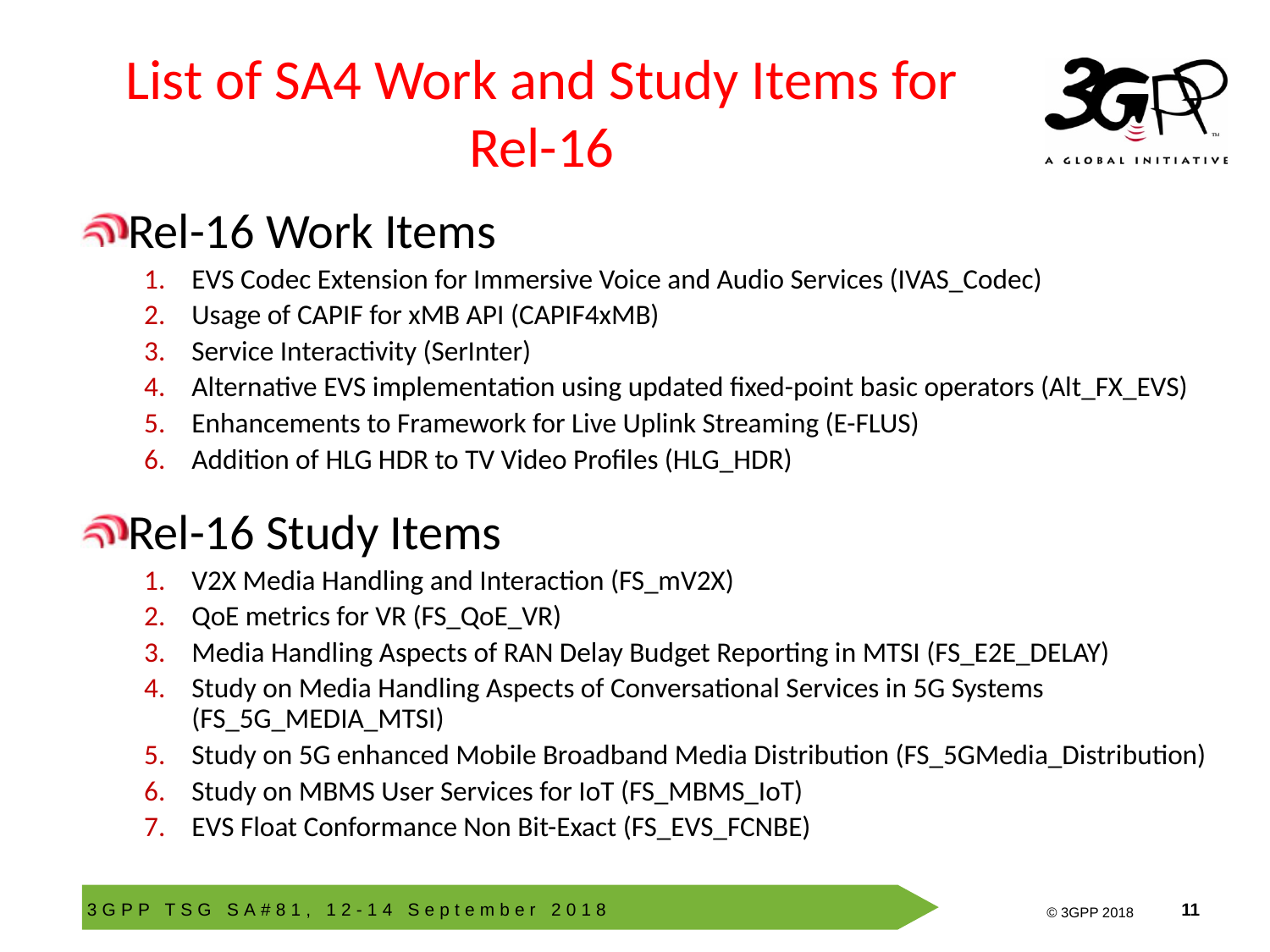

# List of SA4 Work and Study Items for Rel-16
Rel-16 Work Items
EVS Codec Extension for Immersive Voice and Audio Services (IVAS_Codec)
Usage of CAPIF for xMB API (CAPIF4xMB)
Service Interactivity (SerInter)
Alternative EVS implementation using updated fixed-point basic operators (Alt_FX_EVS)
Enhancements to Framework for Live Uplink Streaming (E-FLUS)
Addition of HLG HDR to TV Video Profiles (HLG_HDR)
Rel-16 Study Items
V2X Media Handling and Interaction (FS_mV2X)
QoE metrics for VR (FS_QoE_VR)
Media Handling Aspects of RAN Delay Budget Reporting in MTSI (FS_E2E_DELAY)
Study on Media Handling Aspects of Conversational Services in 5G Systems (FS_5G_MEDIA_MTSI)
Study on 5G enhanced Mobile Broadband Media Distribution (FS_5GMedia_Distribution)
Study on MBMS User Services for IoT (FS_MBMS_IoT)
EVS Float Conformance Non Bit-Exact (FS_EVS_FCNBE)